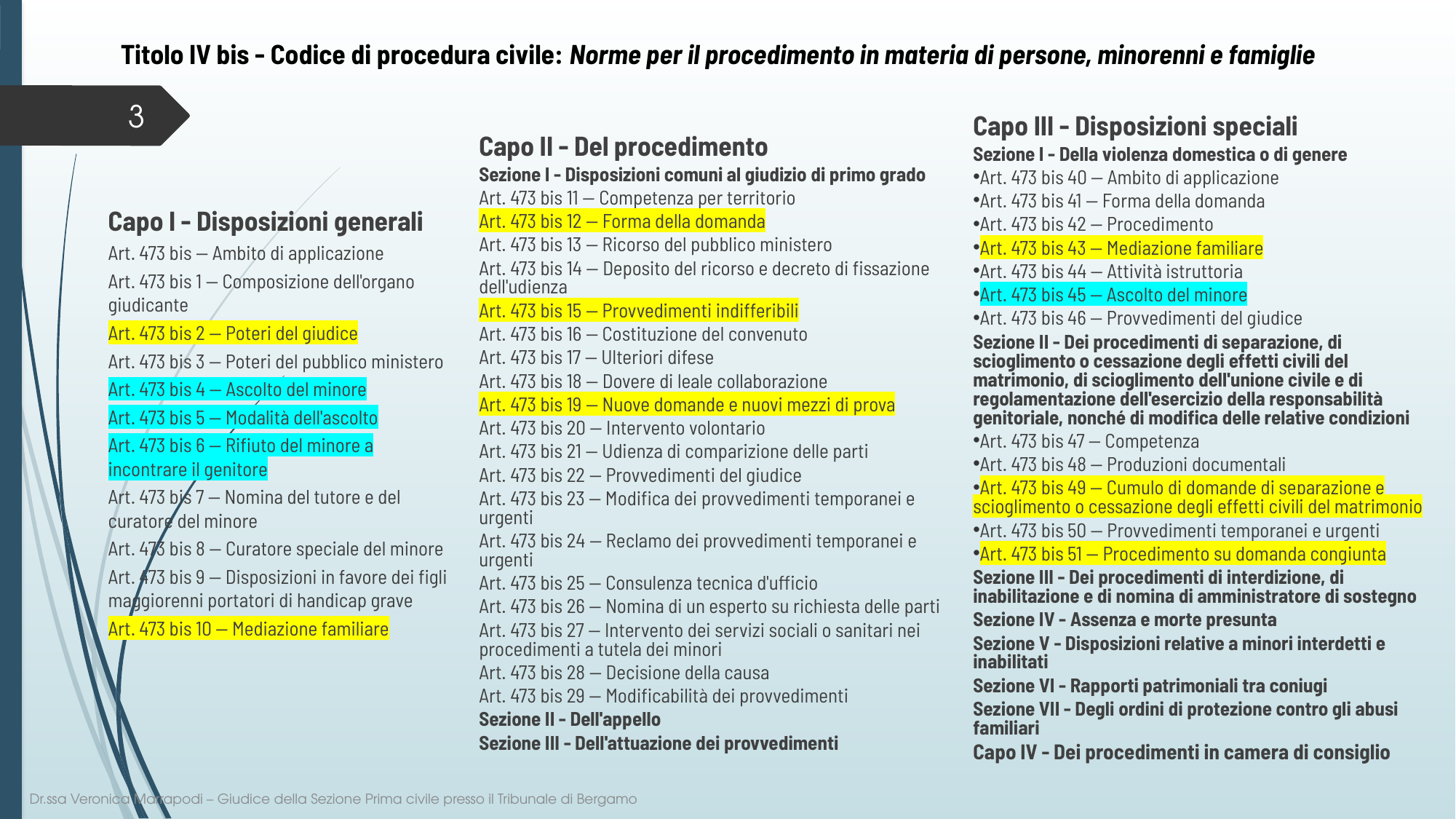

Titolo IV bis - Codice di procedura civile: Norme per il procedimento in materia di persone, minorenni e famiglie

3
Capo III - Disposizioni speciali
Sezione I - Della violenza domestica o di genere
Art. 473 bis 40 — Ambito di applicazione
Art. 473 bis 41 — Forma della domanda
Art. 473 bis 42 — Procedimento
Art. 473 bis 43 — Mediazione familiare
Art. 473 bis 44 — Attività istruttoria
Art. 473 bis 45 — Ascolto del minore
Art. 473 bis 46 — Provvedimenti del giudice
Sezione II - Dei procedimenti di separazione, di scioglimento o cessazione degli effetti civili del matrimonio, di scioglimento dell'unione civile e di regolamentazione dell'esercizio della responsabilità genitoriale, nonché di modifica delle relative condizioni
Art. 473 bis 47 — Competenza
Art. 473 bis 48 — Produzioni documentali
Art. 473 bis 49 — Cumulo di domande di separazione e scioglimento o cessazione degli effetti civili del matrimonio
Art. 473 bis 50 — Provvedimenti temporanei e urgenti
Art. 473 bis 51 — Procedimento su domanda congiunta
Sezione III - Dei procedimenti di interdizione, di inabilitazione e di nomina di amministratore di sostegno
Sezione IV - Assenza e morte presunta
Sezione V - Disposizioni relative a minori interdetti e inabilitati
Sezione VI - Rapporti patrimoniali tra coniugi
Sezione VII - Degli ordini di protezione contro gli abusi familiari
Capo IV - Dei procedimenti in camera di consiglio
Capo II - Del procedimento
Sezione I - Disposizioni comuni al giudizio di primo grado
Art. 473 bis 11 — Competenza per territorio
Art. 473 bis 12 — Forma della domanda
Art. 473 bis 13 — Ricorso del pubblico ministero
Art. 473 bis 14 — Deposito del ricorso e decreto di fissazione dell'udienza
Art. 473 bis 15 — Provvedimenti indifferibili
Art. 473 bis 16 — Costituzione del convenuto
Art. 473 bis 17 — Ulteriori difese
Art. 473 bis 18 — Dovere di leale collaborazione
Art. 473 bis 19 — Nuove domande e nuovi mezzi di prova
Art. 473 bis 20 — Intervento volontario
Art. 473 bis 21 — Udienza di comparizione delle parti
Art. 473 bis 22 — Provvedimenti del giudice
Art. 473 bis 23 — Modifica dei provvedimenti temporanei e urgenti
Art. 473 bis 24 — Reclamo dei provvedimenti temporanei e urgenti
Art. 473 bis 25 — Consulenza tecnica d'ufficio
Art. 473 bis 26 — Nomina di un esperto su richiesta delle parti
Art. 473 bis 27 — Intervento dei servizi sociali o sanitari nei procedimenti a tutela dei minori
Art. 473 bis 28 — Decisione della causa
Art. 473 bis 29 — Modificabilità dei provvedimenti
Sezione II - Dell'appello
Sezione III - Dell'attuazione dei provvedimenti
Capo I - Disposizioni generali
Art. 473 bis — Ambito di applicazione
Art. 473 bis 1 — Composizione dell'organo giudicante
Art. 473 bis 2 — Poteri del giudice
Art. 473 bis 3 — Poteri del pubblico ministero
Art. 473 bis 4 — Ascolto del minore
Art. 473 bis 5 — Modalità dell'ascolto
Art. 473 bis 6 — Rifiuto del minore a incontrare il genitore
Art. 473 bis 7 — Nomina del tutore e del curatore del minore
Art. 473 bis 8 — Curatore speciale del minore
Art. 473 bis 9 — Disposizioni in favore dei figli maggiorenni portatori di handicap grave
Art. 473 bis 10 — Mediazione familiare

Dr.ssa Veronica Marrapodi – Giudice della Sezione Prima civile presso il Tribunale di Bergamo